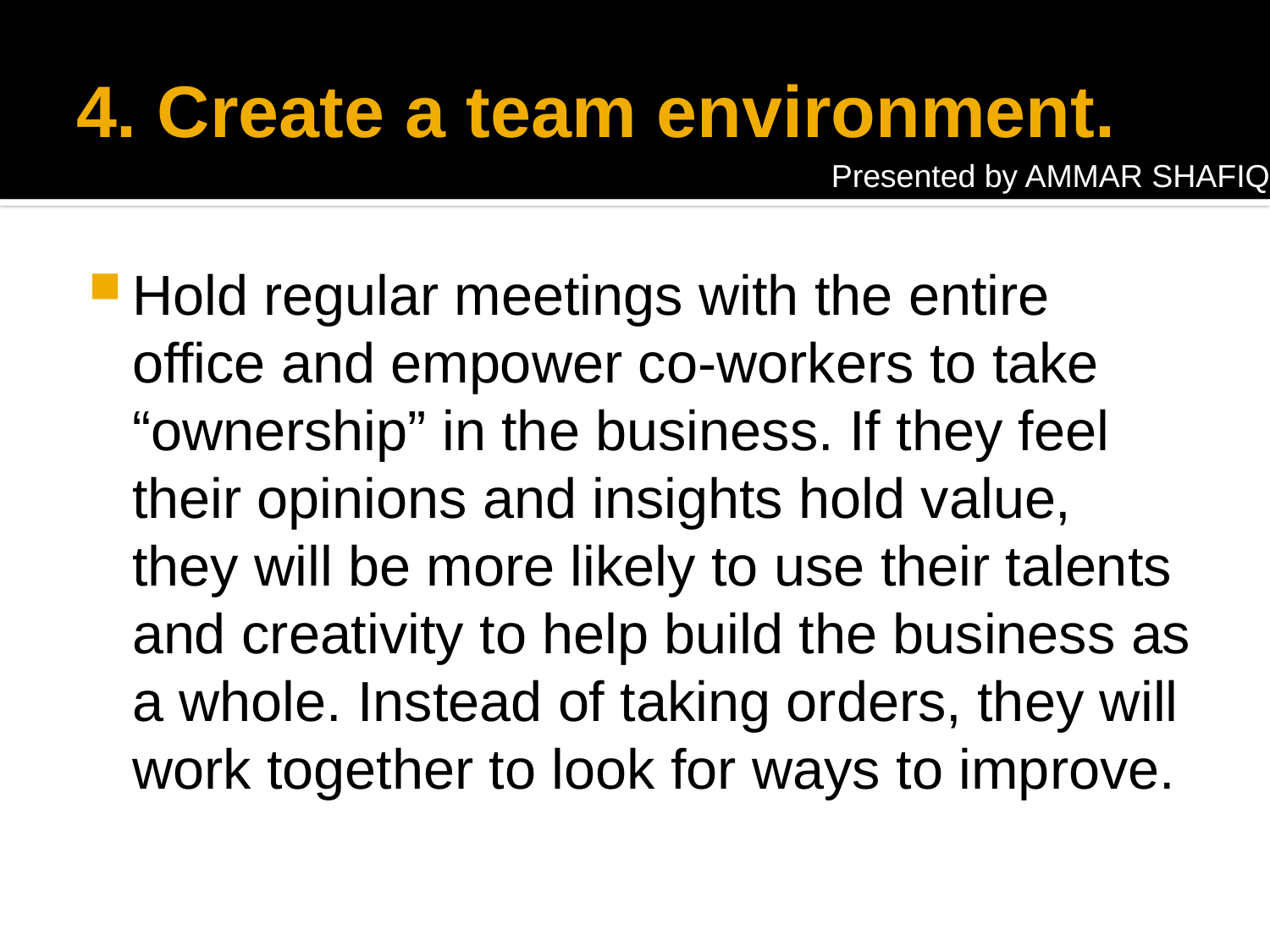

# 4. Create a team environment.
Presented by AMMAR SHAFIQ
Hold regular meetings with the entire office and empower co-workers to take “ownership” in the business. If they feel their opinions and insights hold value, they will be more likely to use their talents and creativity to help build the business as a whole. Instead of taking orders, they will work together to look for ways to improve.